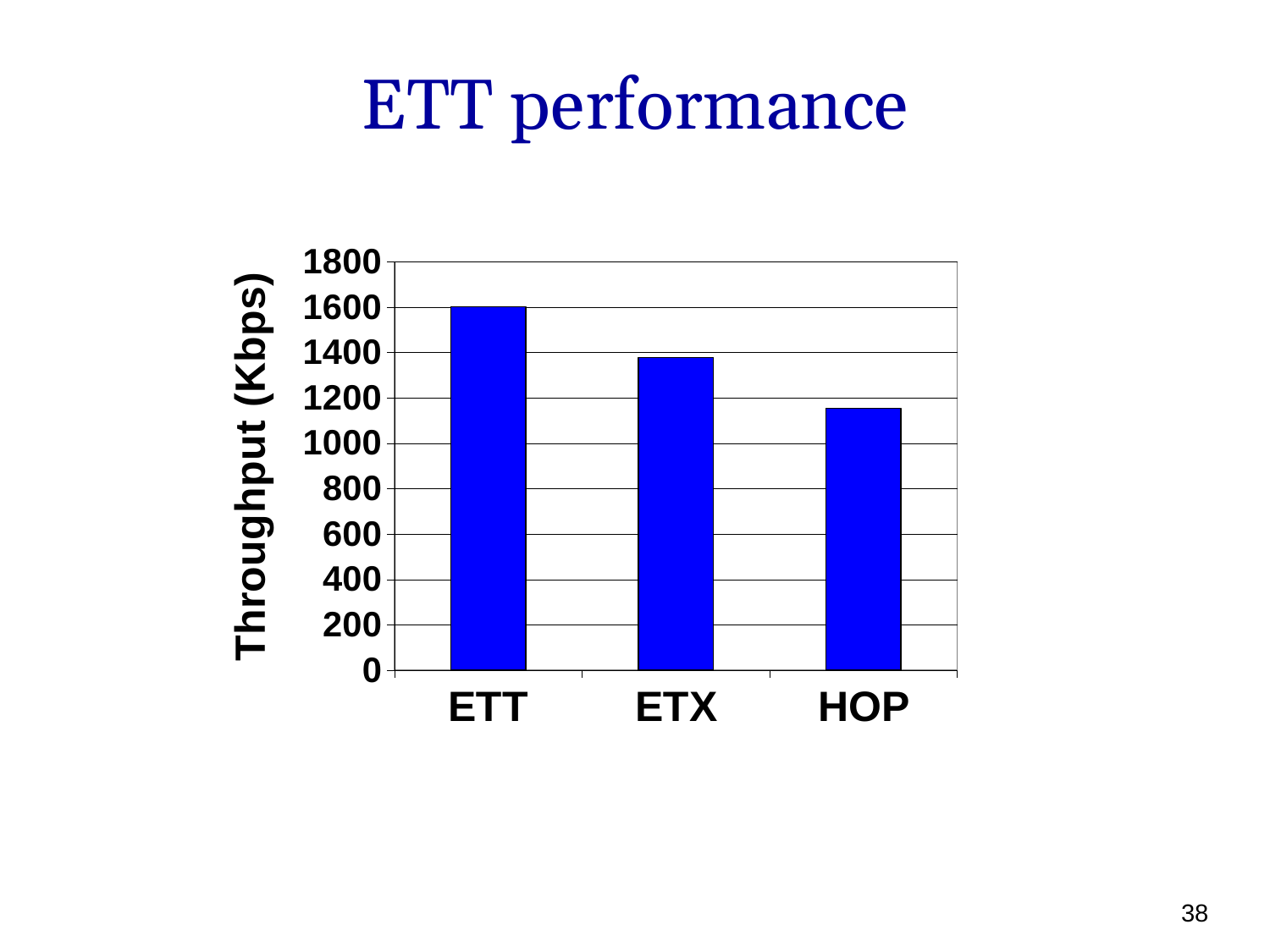

# ETT performance

### Chart

| Category | Single Radio |
|---|---|
| ETT | 1601.0 |
| ETX | 1379.0 |
| HOP | 1155.0 |
38